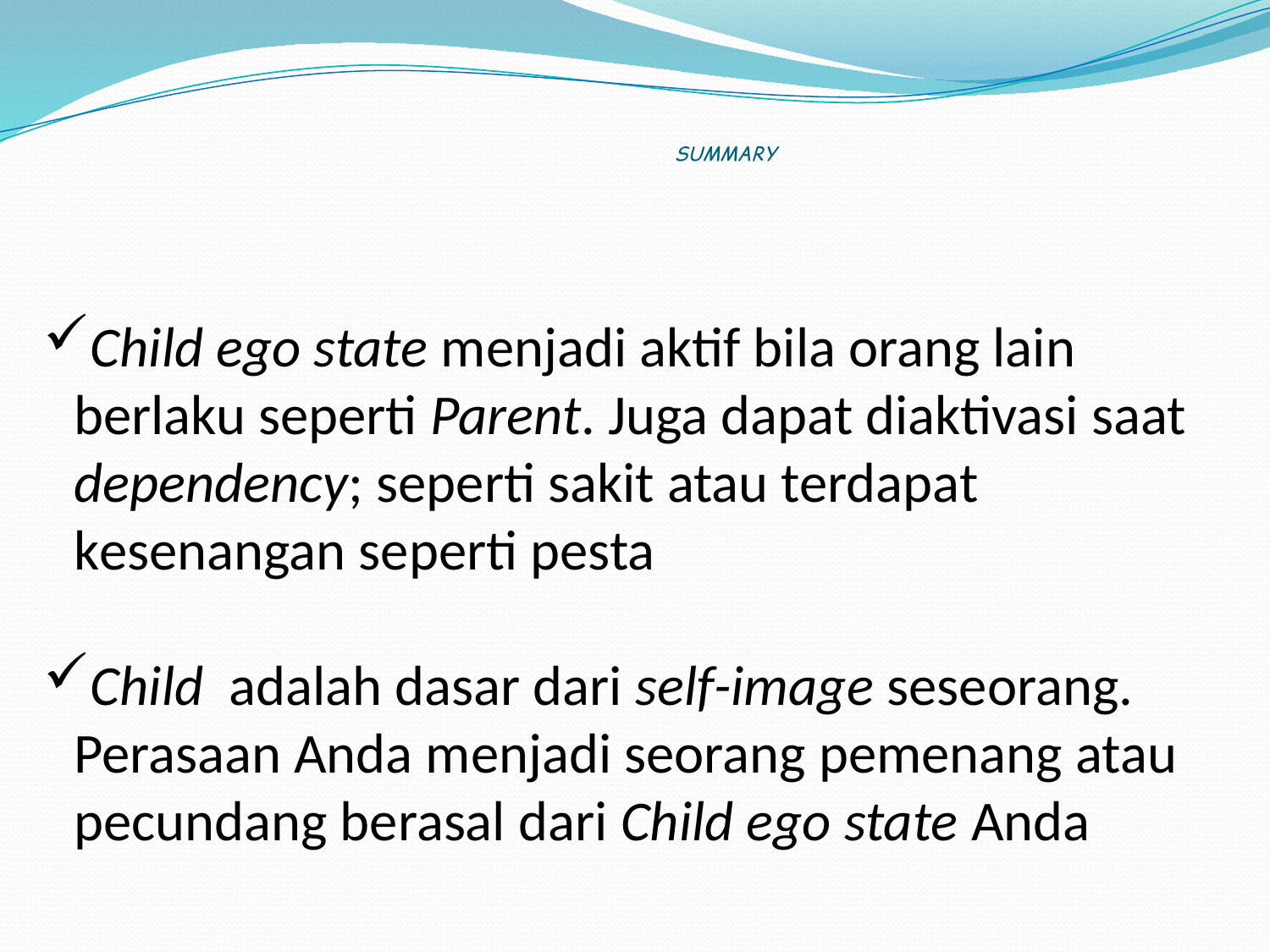

# SUMMARY

Child ego state menjadi aktif bila orang lain berlaku seperti Parent. Juga dapat diaktivasi saat dependency; seperti sakit atau terdapat kesenangan seperti pesta

Child  adalah dasar dari self-image seseorang. Perasaan Anda menjadi seorang pemenang atau pecundang berasal dari Child ego state Anda